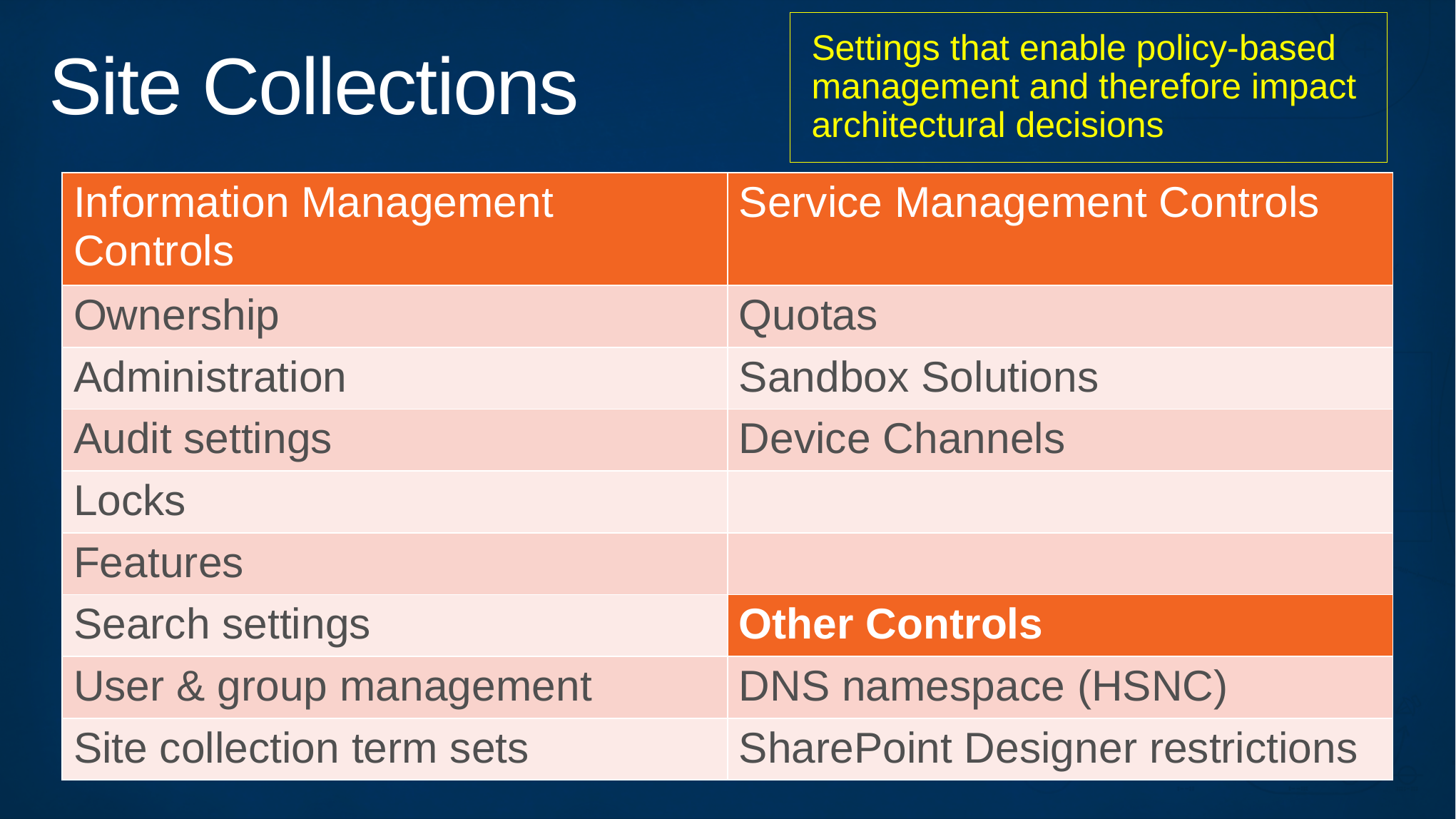

Settings that enable policy-based management and therefore impact architectural decisions
# Site Collections
| Information Management Controls | Service Management Controls |
| --- | --- |
| Ownership | Quotas |
| Administration | Sandbox Solutions |
| Audit settings | Device Channels |
| Locks |  |
| Features |  |
| Search settings | Other Controls |
| User & group management | DNS namespace (HSNC) |
| Site collection term sets | SharePoint Designer restrictions |